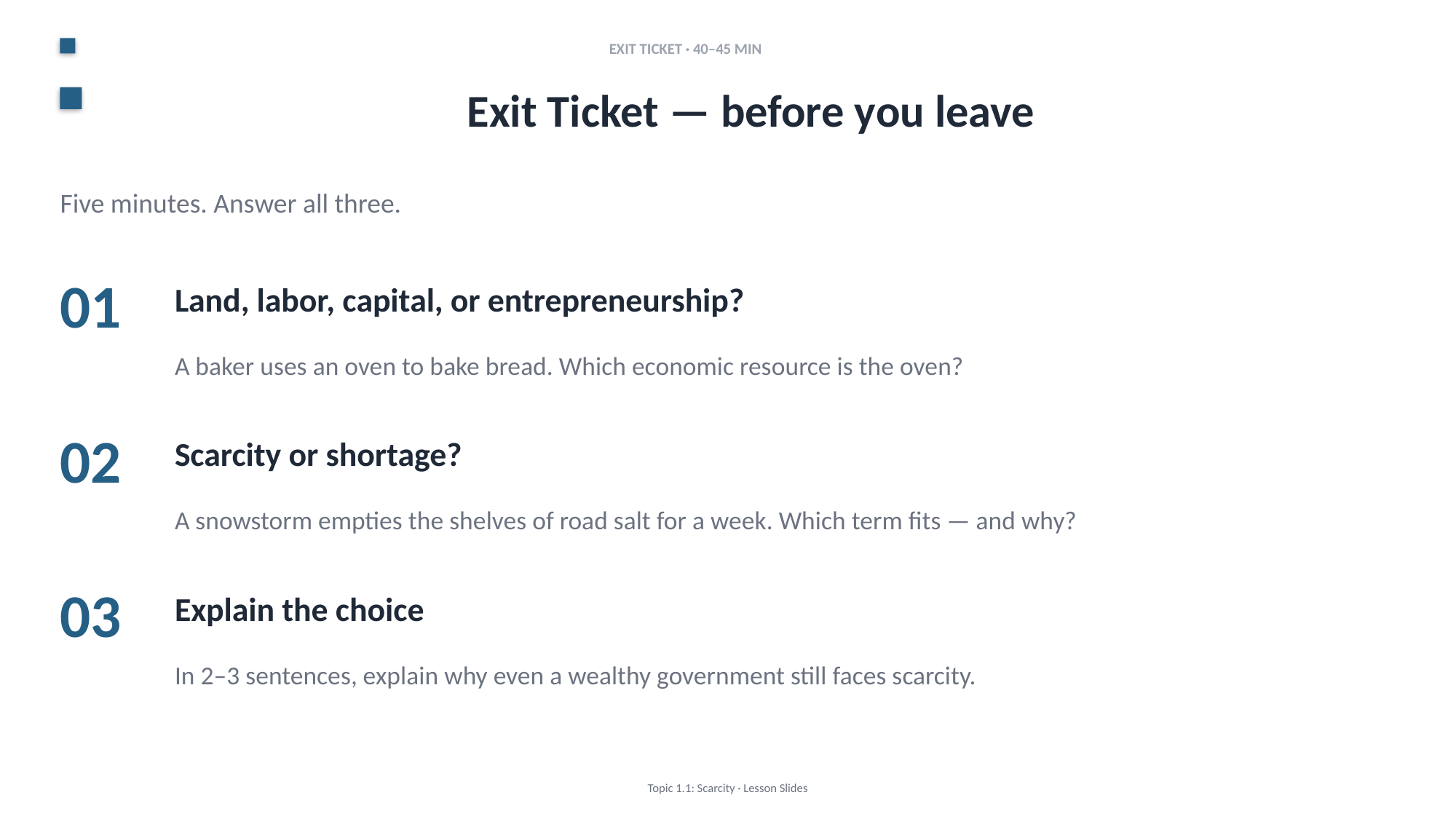

EXIT TICKET · 40–45 MIN

Exit Ticket — before you leave

Five minutes. Answer all three.
01
Land, labor, capital, or entrepreneurship?
A baker uses an oven to bake bread. Which economic resource is the oven?
02
Scarcity or shortage?
A snowstorm empties the shelves of road salt for a week. Which term fits — and why?
03
Explain the choice
In 2–3 sentences, explain why even a wealthy government still faces scarcity.
Topic 1.1: Scarcity · Lesson Slides